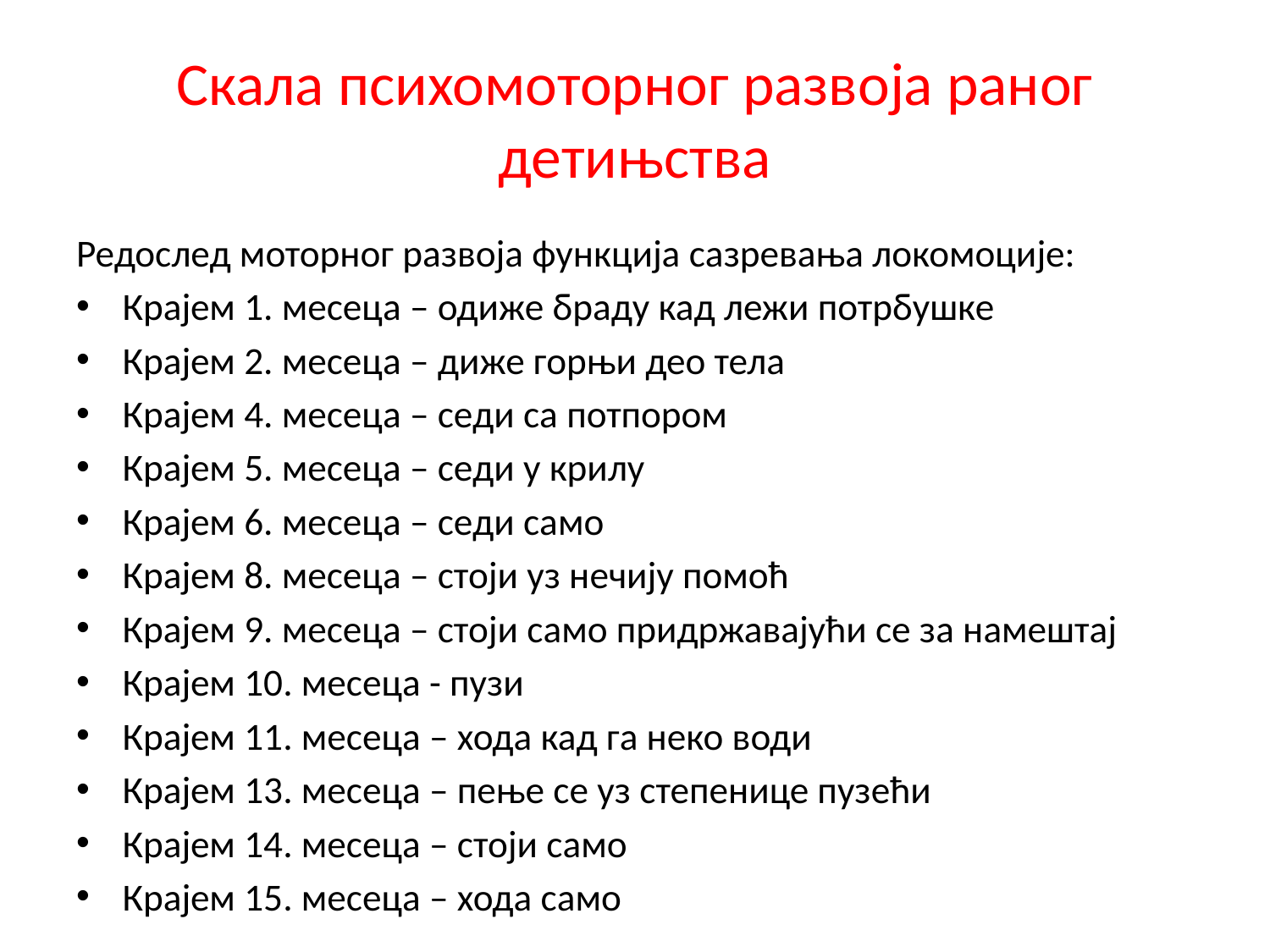

# Скала психомоторног развоја раног детињства
Редослед моторног развоја функција сазревања локомоције:
Крајем 1. месеца – одиже браду кад лежи потрбушке
Крајем 2. месеца – диже горњи део тела
Крајем 4. месеца – седи са потпором
Крајем 5. месеца – седи у крилу
Крајем 6. месеца – седи само
Крајем 8. месеца – стоји уз нечију помоћ
Крајем 9. месеца – стоји само придржавајући се за намештај
Крајем 10. месеца - пузи
Крајем 11. месеца – хода кад га неко води
Крајем 13. месеца – пење се уз степенице пузећи
Крајем 14. месеца – стоји само
Крајем 15. месеца – хода само